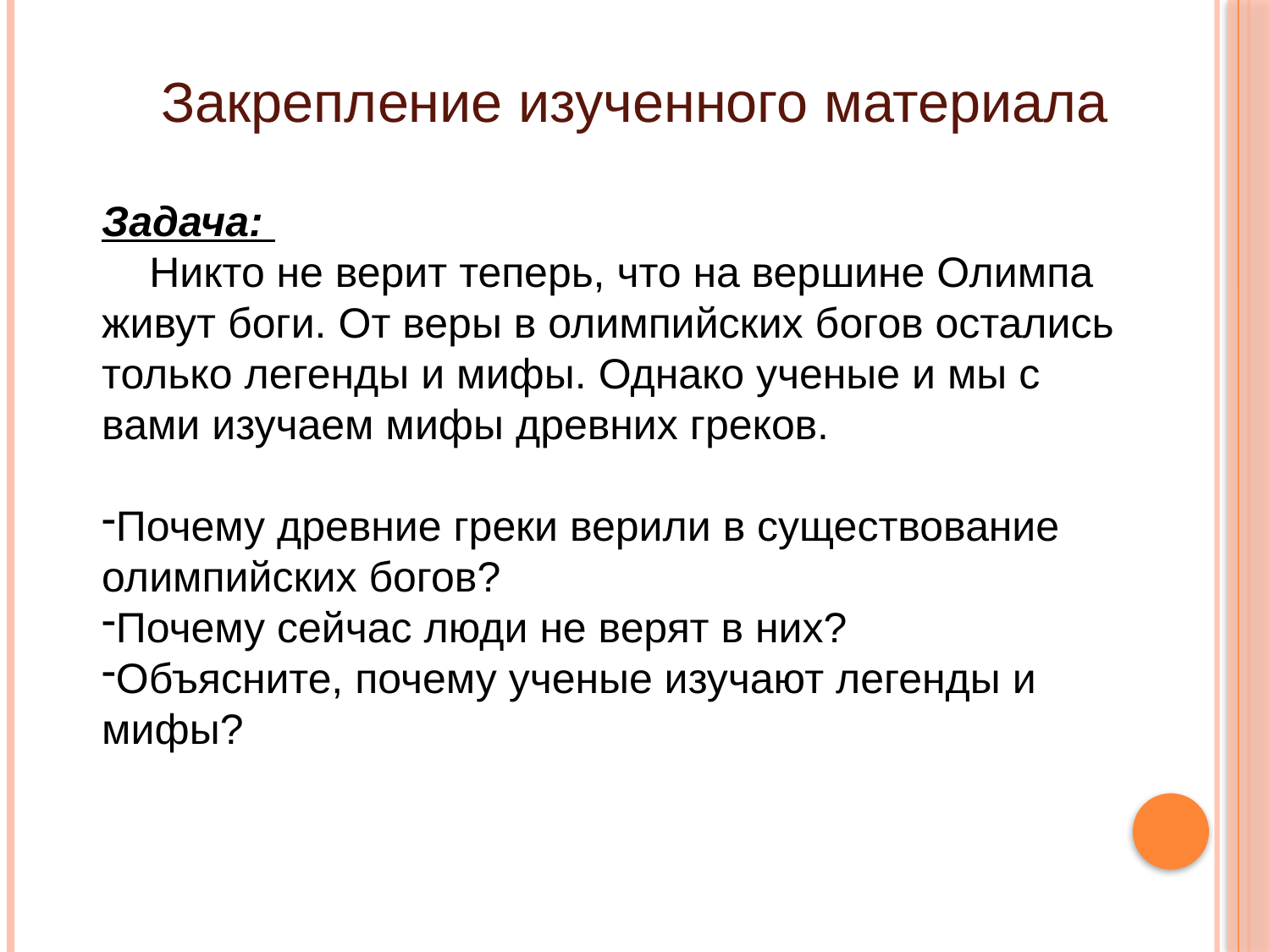

Закрепление изученного материала
Задача:
    Никто не верит теперь, что на вершине Олимпа живут боги. От веры в олимпийских богов остались только легенды и мифы. Однако ученые и мы с вами изучаем мифы древних греков.

Почему древние греки верили в существование олимпийских богов?
Почему сейчас люди не верят в них?
Объясните, почему ученые изучают легенды и мифы?